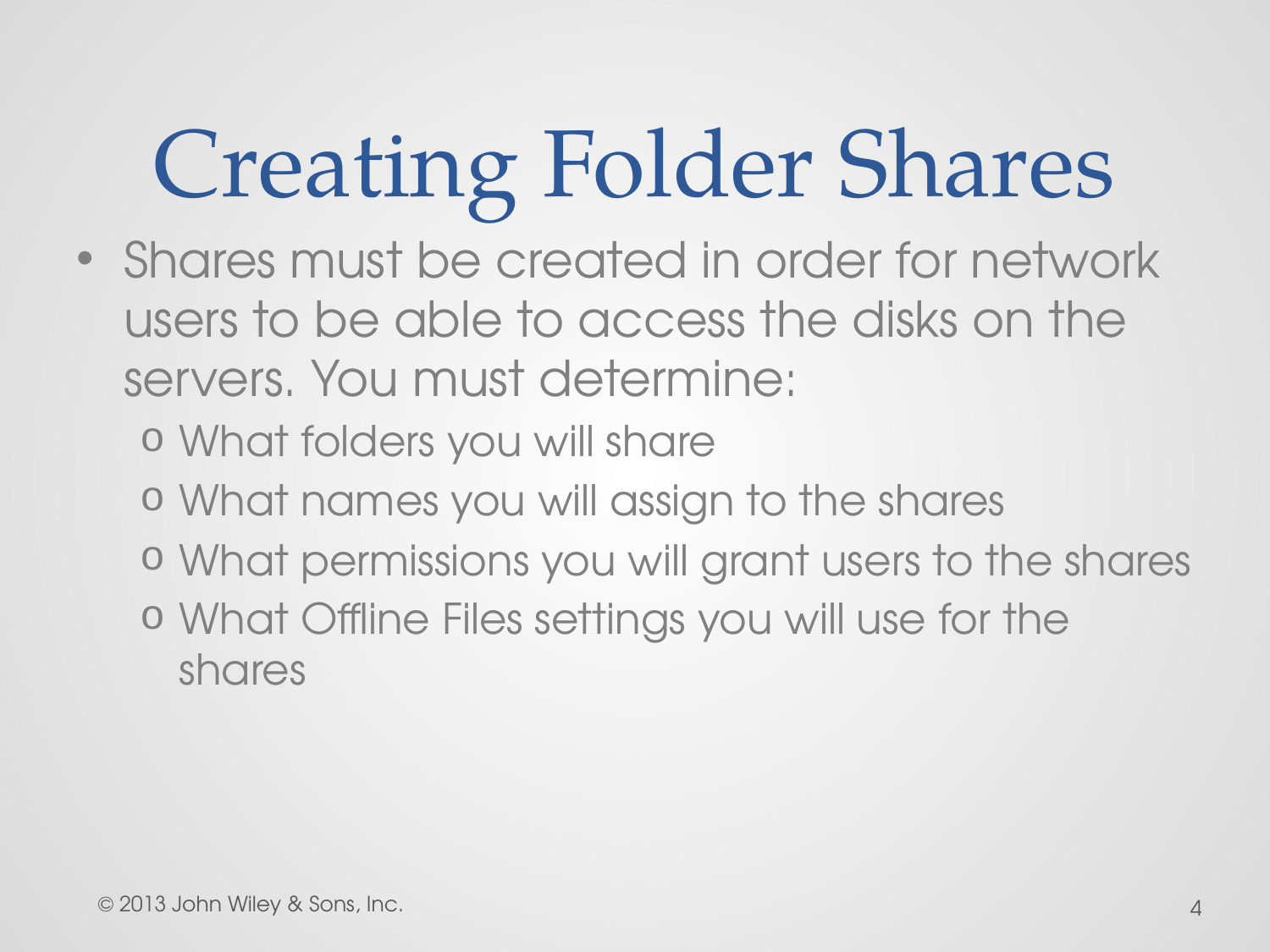

# Creating Folder Shares
Shares must be created in order for network users to be able to access the disks on the servers. You must determine:
What folders you will share
What names you will assign to the shares
What permissions you will grant users to the shares
What Offline Files settings you will use for the shares

© 2013 John Wiley & Sons, Inc.
4